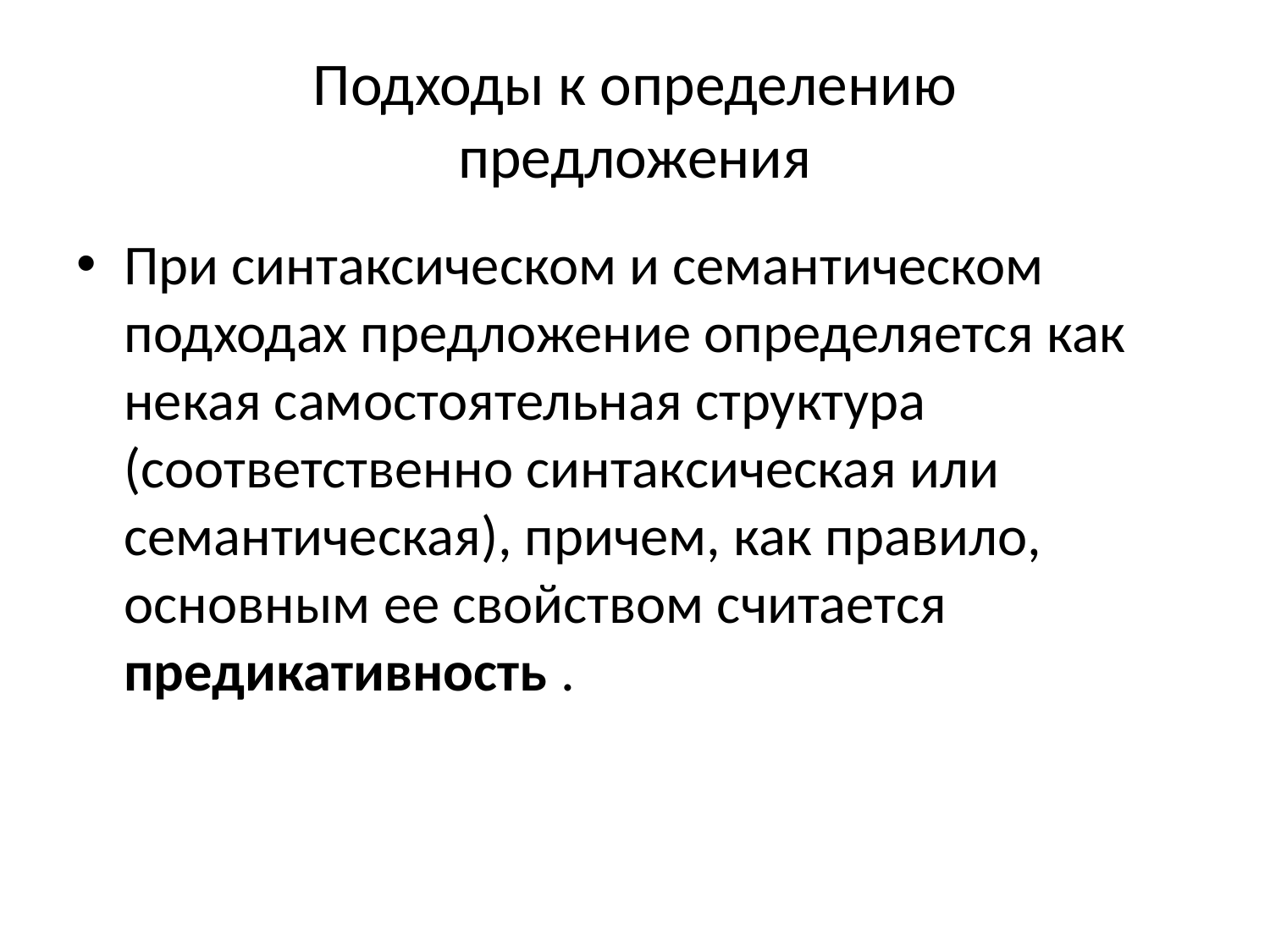

# Подходы к определению предложения
При синтаксическом и семантическом подходах предложение определяется как некая самостоятельная структура (соответственно синтаксическая или семантическая), причем, как правило, основным ее свойством считается предикативность .